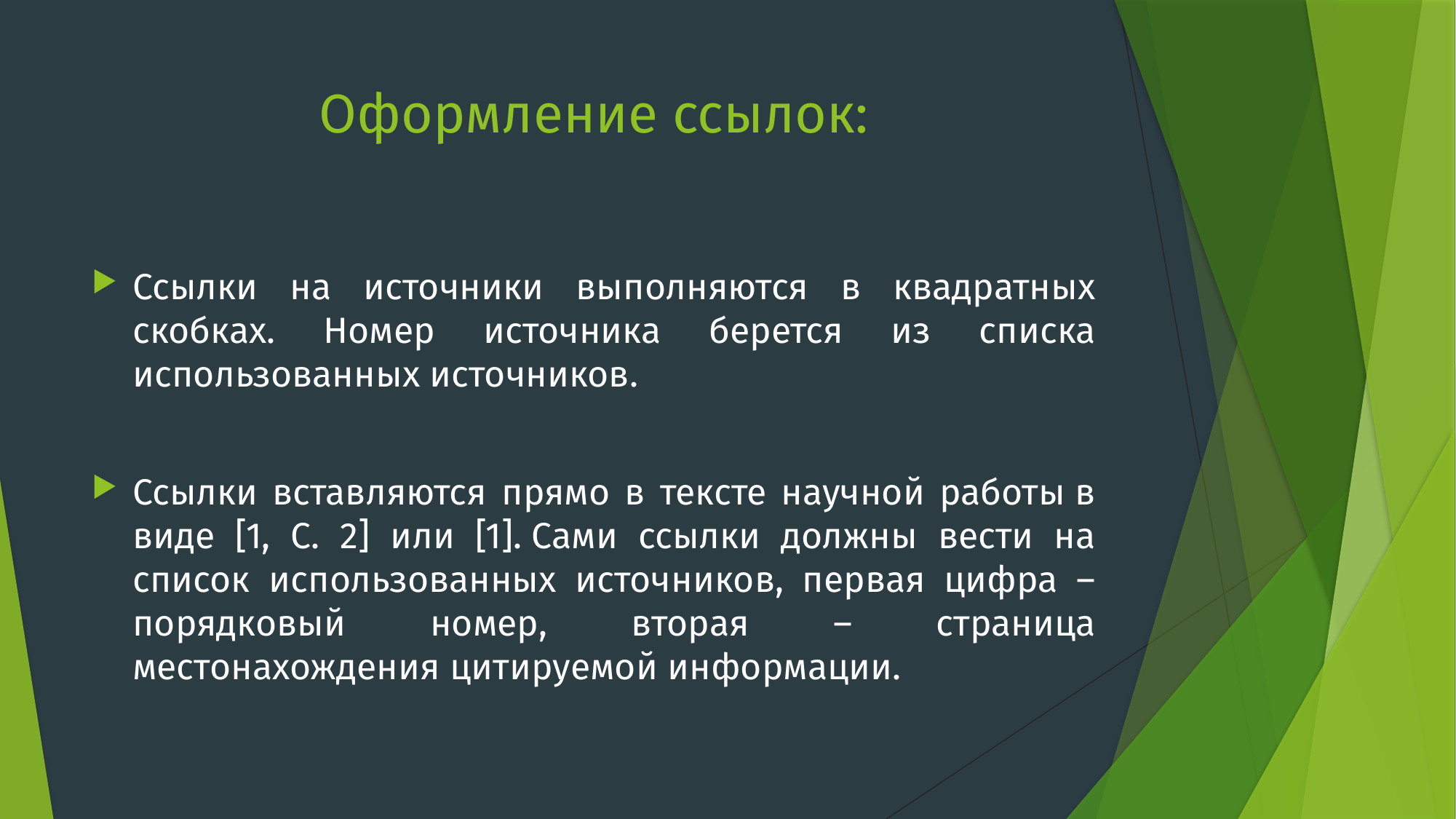

# Оформление ссылок:
Ссылки на источники выполняются в квадратных скобках. Номер источника берется из списка использованных источников.

Ссылки вставляются прямо в тексте научной работы в виде [1, C. 2] или [1]. Сами ссылки должны вести на список использованных источников, первая цифра – порядковый номер, вторая – страница местонахождения цитируемой информации.